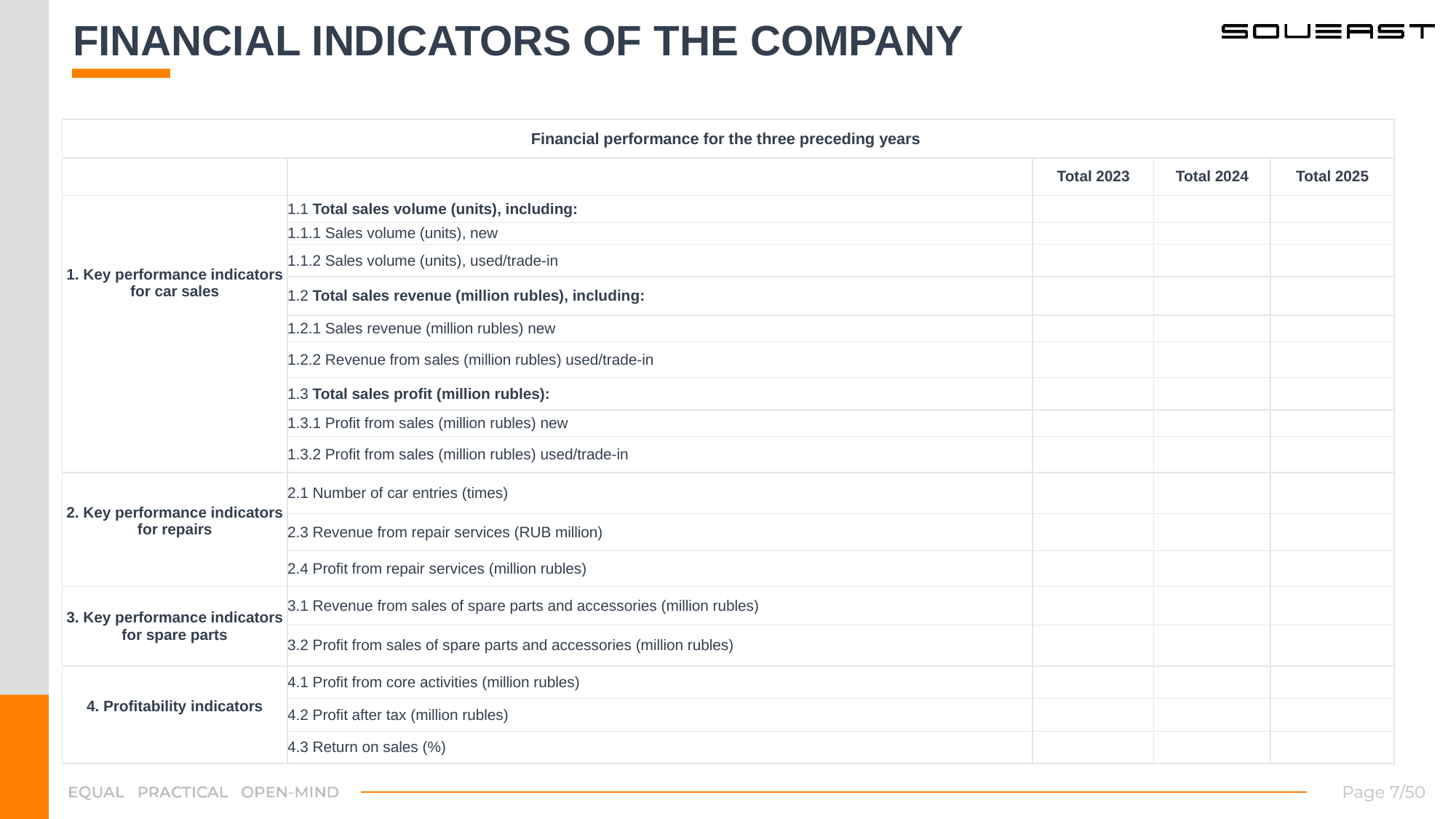

FINANCIAL INDICATORS OF THE COMPANY
| Financial performance for the three preceding years |  |  |  |  |
| --- | --- | --- | --- | --- |
|  |  | Total 2023 | Total 2024 | Total 2025 |
| 1. Key performance indicators for car sales | 1.1 Total sales volume (units), including: |  |  |  |
| 1. Основные показатели деятельности по продаже автомобилей | 1.1.1 Sales volume (units), new |  |  |  |
|  | 1.1.2 Sales volume (units), used/trade-in |  |  |  |
|  | 1.2 Total sales revenue (million rubles), including: |  |  |  |
|  | 1.2.1 Sales revenue (million rubles) new |  |  |  |
|  | 1.2.2 Revenue from sales (million rubles) used/trade-in |  |  |  |
|  | 1.3 Total sales profit (million rubles): |  |  |  |
|  | 1.3.1 Profit from sales (million rubles) new |  |  |  |
|  | 1.3.2 Profit from sales (million rubles) used/trade-in |  |  |  |
| 2. Key performance indicators for repairs | 2.1 Number of car entries (times) |  |  |  |
| 2.Основные показатели деятельности по ремонту | 2.3 Revenue from repair services (RUB million) |  |  |  |
|  | 2.4 Profit from repair services (million rubles) |  |  |  |
| 3. Key performance indicators for spare parts | 3.1 Revenue from sales of spare parts and accessories (million rubles) |  |  |  |
| 3.Основные показатели деятельности по запчастям | 3.2 Profit from sales of spare parts and accessories (million rubles) |  |  |  |
| 4. Profitability indicators | 4.1 Profit from core activities (million rubles) |  |  |  |
| 4. Показатели прибыли | 4.2 Profit after tax (million rubles) |  |  |  |
|  | 4.3 Return on sales (%) |  |  |  |